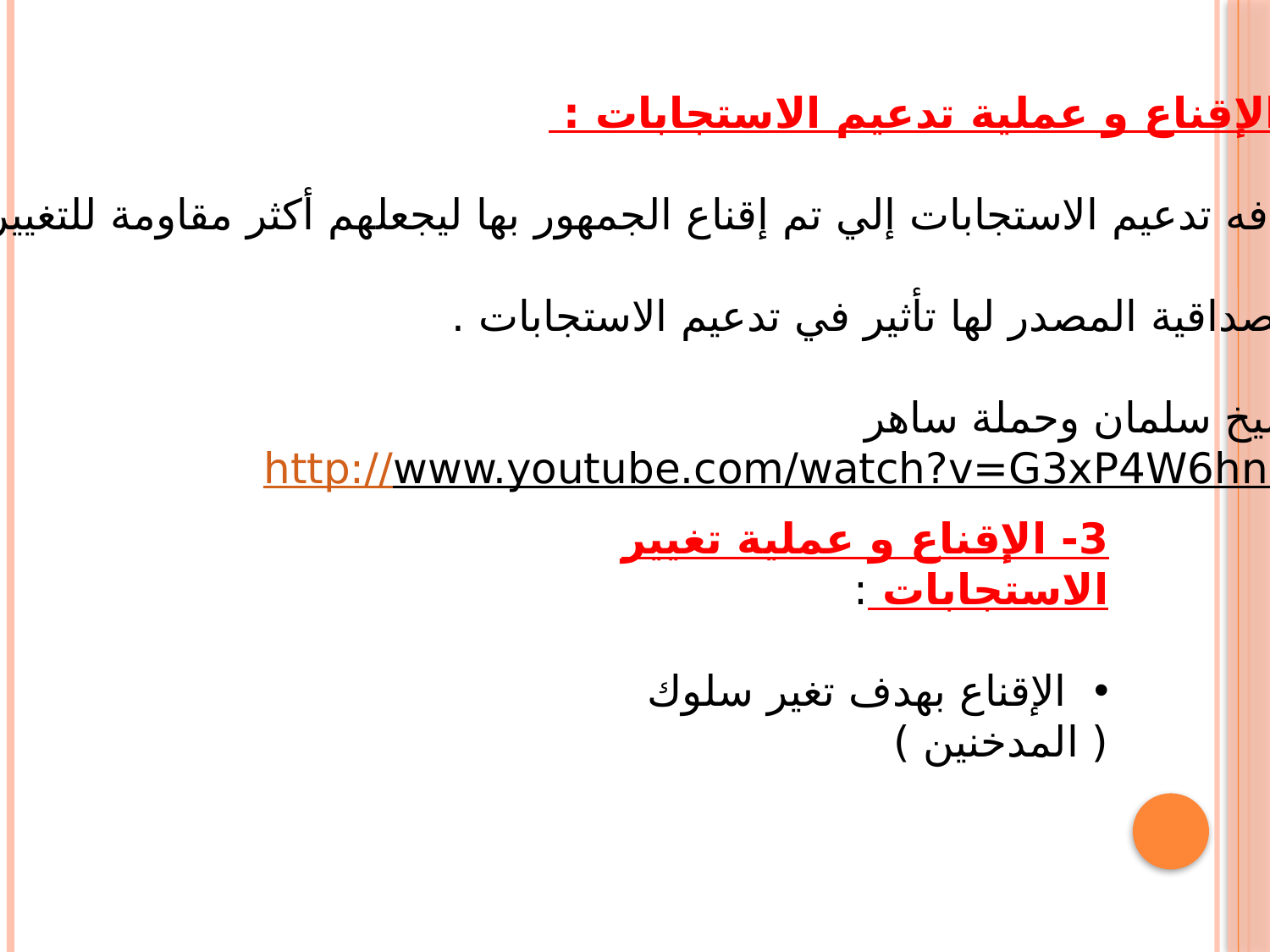

2- الإقناع و عملية تدعيم الاستجابات :

 هدفه تدعيم الاستجابات إلي تم إقناع الجمهور بها ليجعلهم أكثر مقاومة للتغيير .

  مصداقية المصدر لها تأثير في تدعيم الاستجابات .

الشيخ سلمان وحملة ساهر
http://www.youtube.com/watch?v=G3xP4W6hnMs

3- الإقناع و عملية تغيير الاستجابات :

  الإقناع بهدف تغير سلوك ( المدخنين )